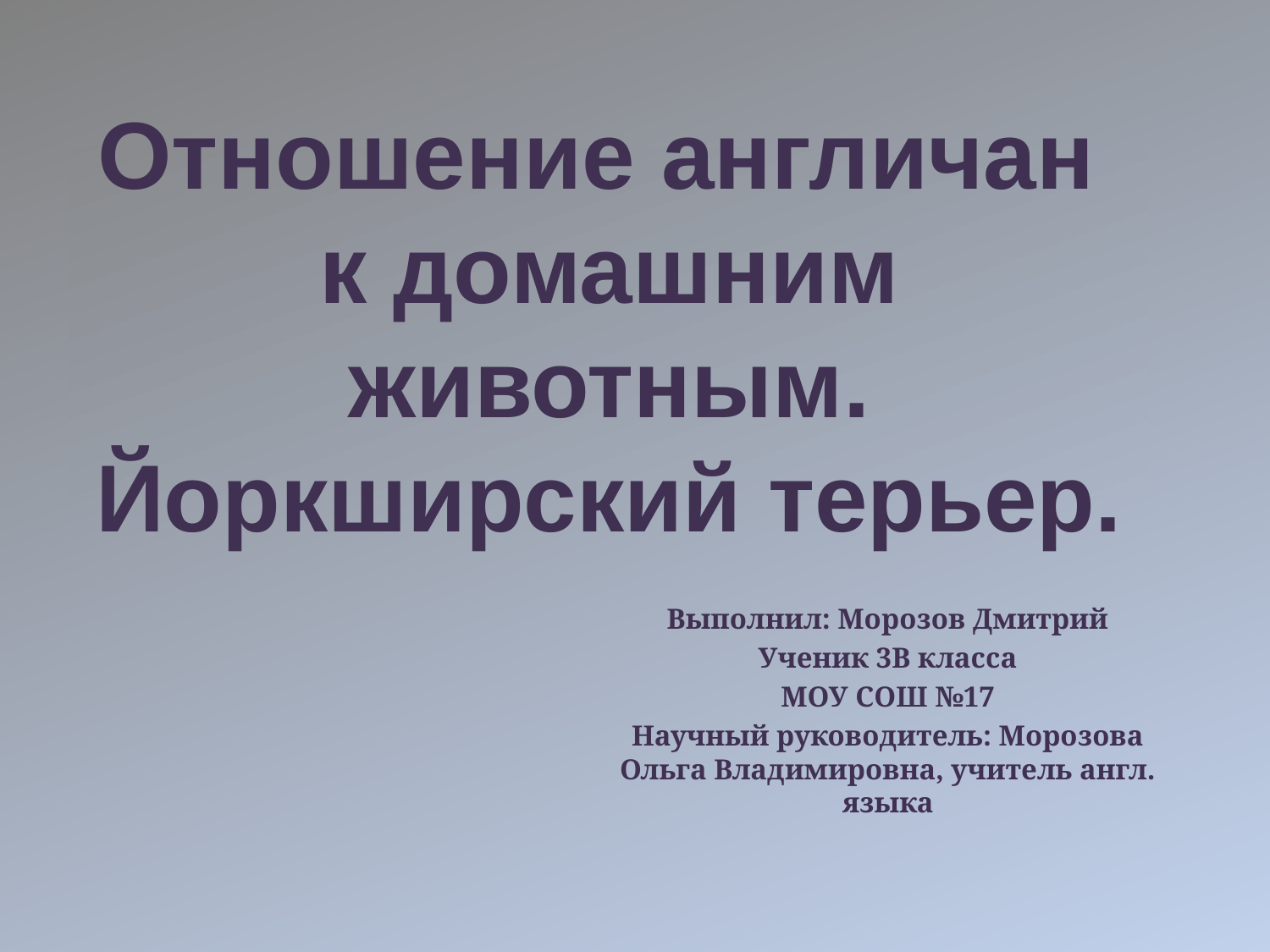

# Отношение англичан к домашним животным. Йоркширский терьер.
Выполнил: Морозов Дмитрий
Ученик 3В класса
МОУ СОШ №17
Научный руководитель: Морозова Ольга Владимировна, учитель англ. языка